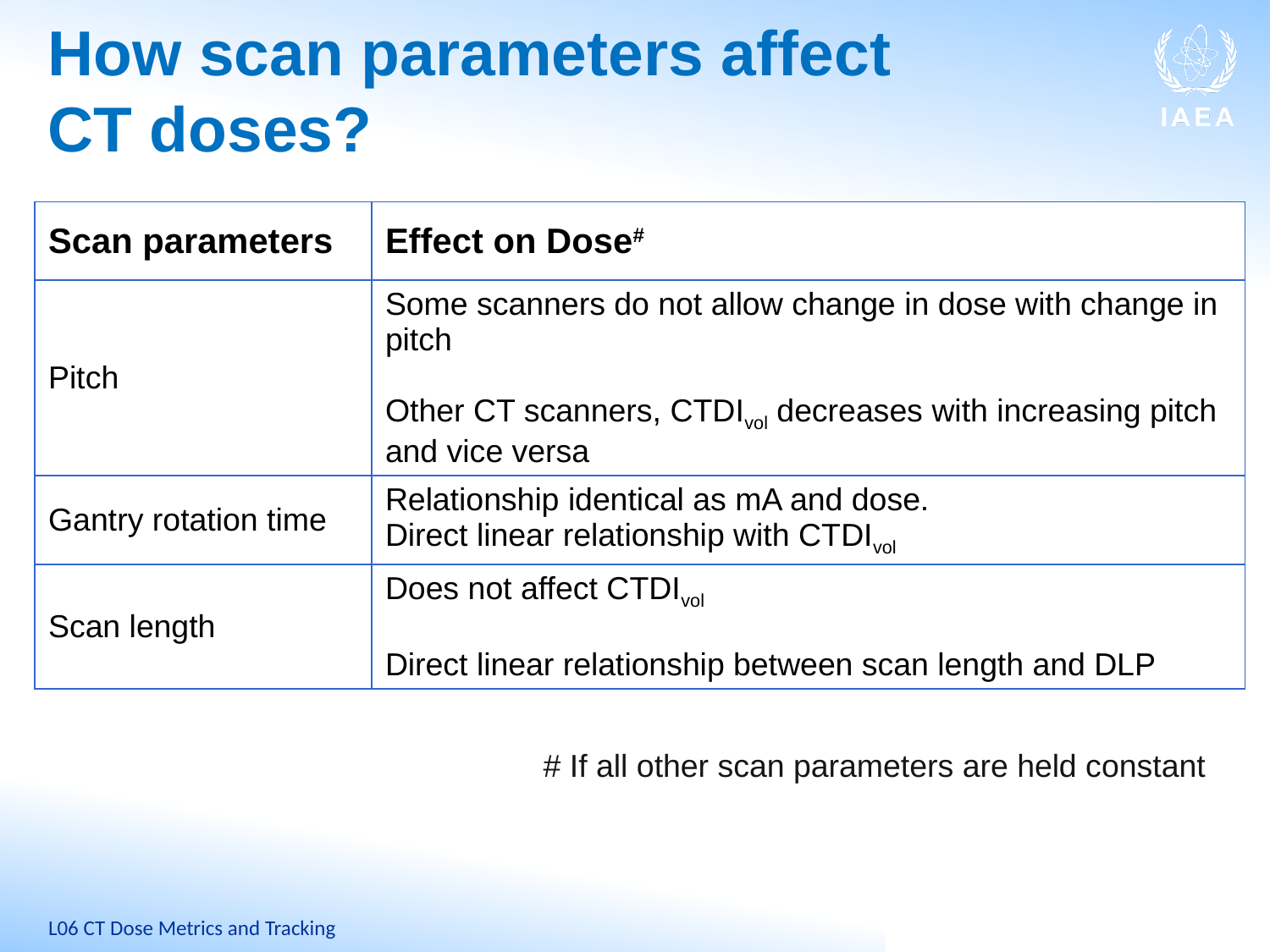

# How scan parameters affect CT doses?
| Scan parameters | Effect on Dose# |
| --- | --- |
| Pitch | Some scanners do not allow change in dose with change in pitch Other CT scanners, CTDIvol decreases with increasing pitch and vice versa |
| Gantry rotation time | Relationship identical as mA and dose. Direct linear relationship with CTDIvol |
| Scan length | Does not affect CTDIvol Direct linear relationship between scan length and DLP |
# If all other scan parameters are held constant